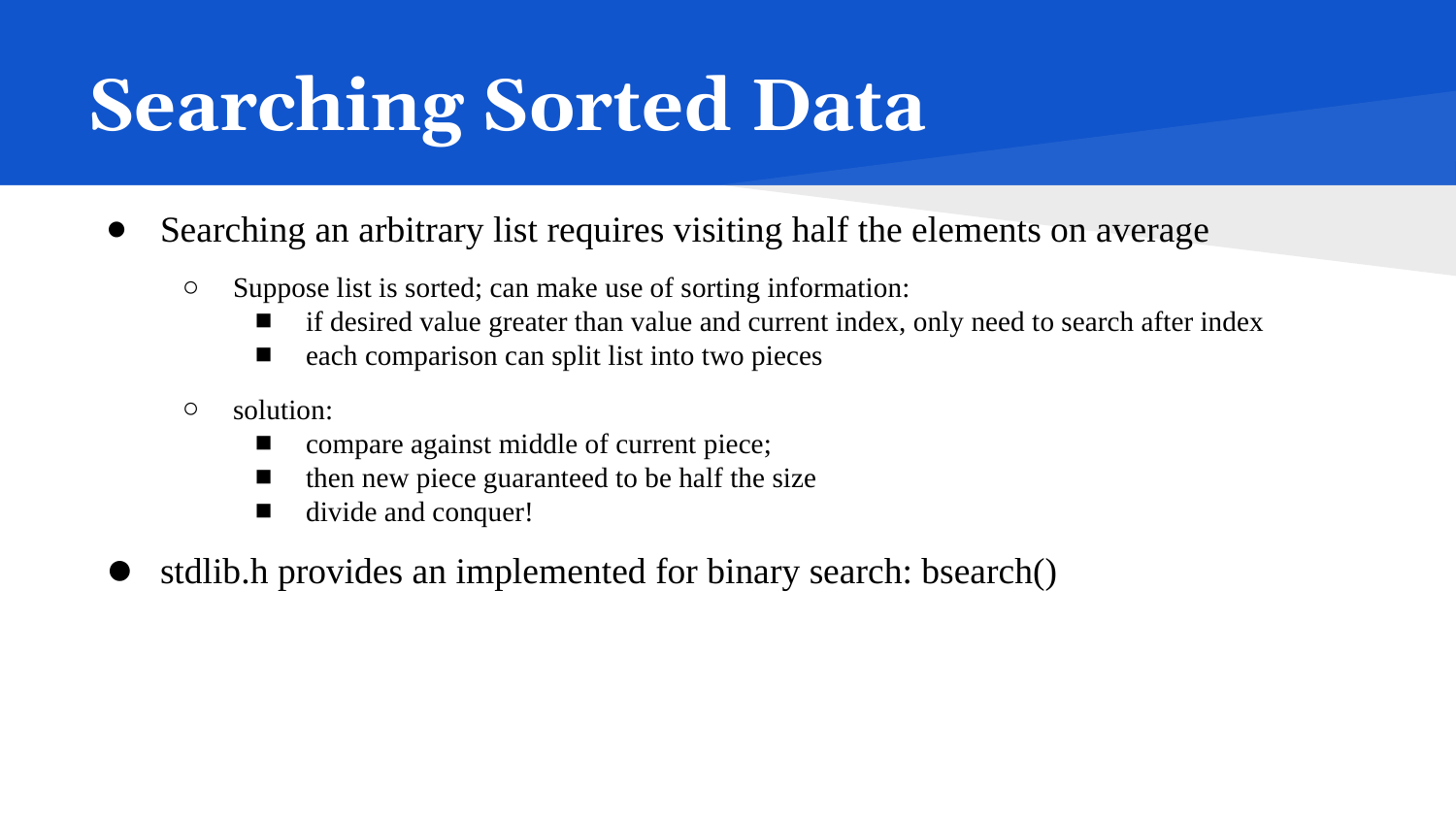

# Searching Sorted Data
Searching an arbitrary list requires visiting half the elements on average
Suppose list is sorted; can make use of sorting information:
if desired value greater than value and current index, only need to search after index
each comparison can split list into two pieces
solution:
compare against middle of current piece;
then new piece guaranteed to be half the size
divide and conquer!
stdlib.h provides an implemented for binary search: bsearch()